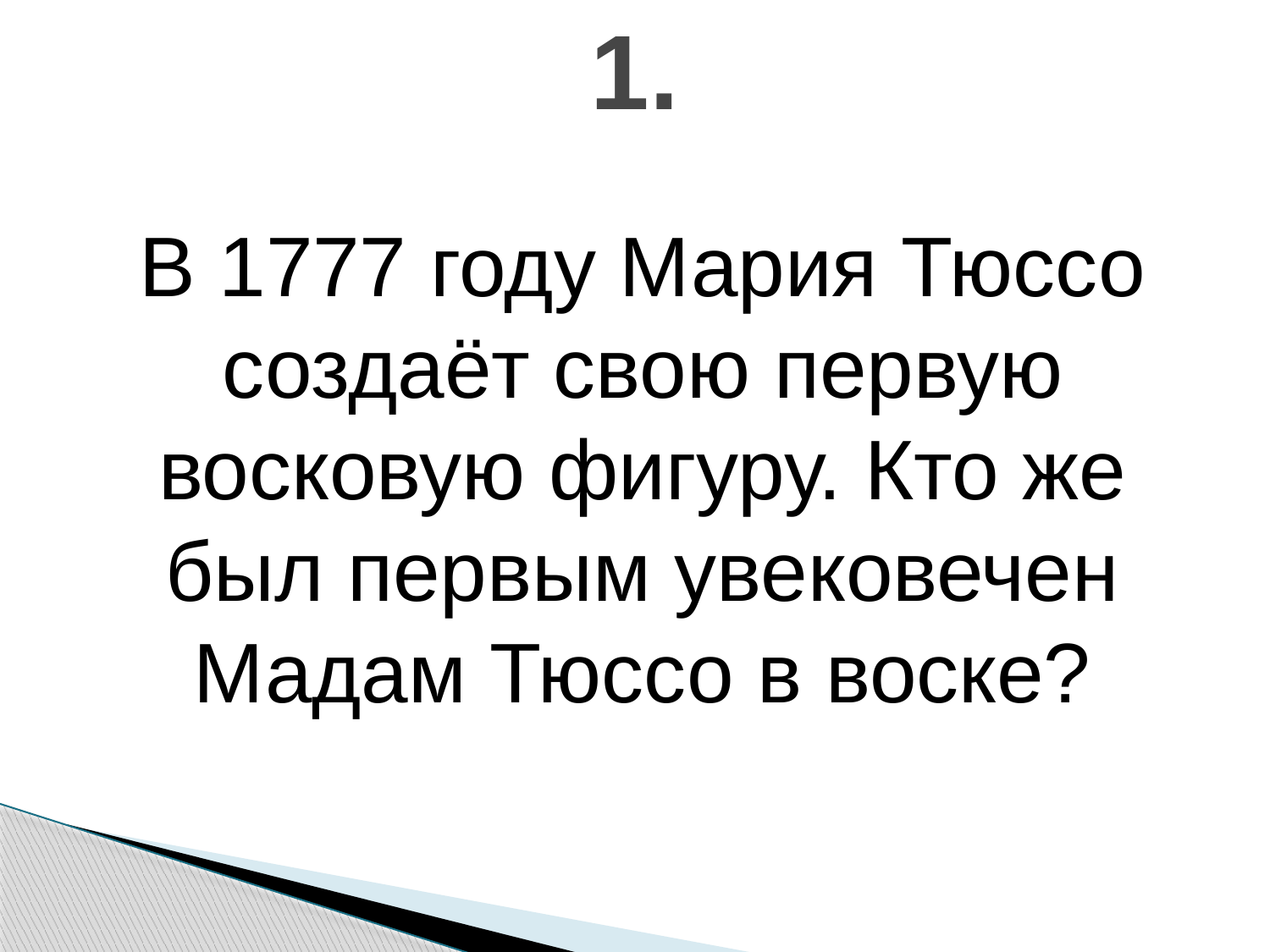

# 1.
В 1777 году Мария Тюссо создаёт свою первую восковую фигуру. Кто же был первым увековечен Мадам Тюссо в воске?